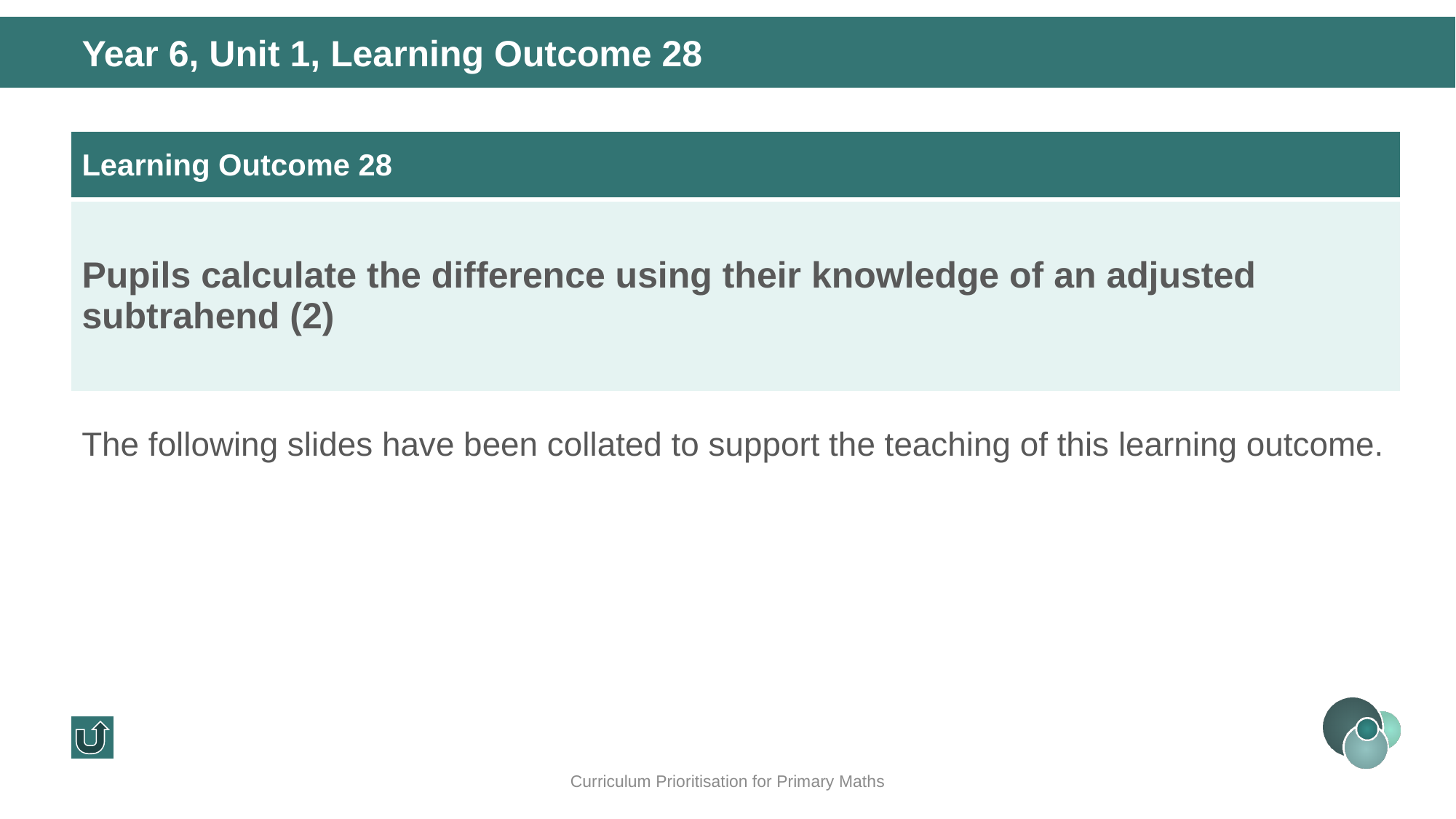

Year 6, Unit 1, Learning Outcome 28
| Learning Outcome 28 |
| --- |
| Pupils calculate the difference using their knowledge of an adjusted subtrahend (2) |
The following slides have been collated to support the teaching of this learning outcome.

Curriculum Prioritisation for Primary Maths